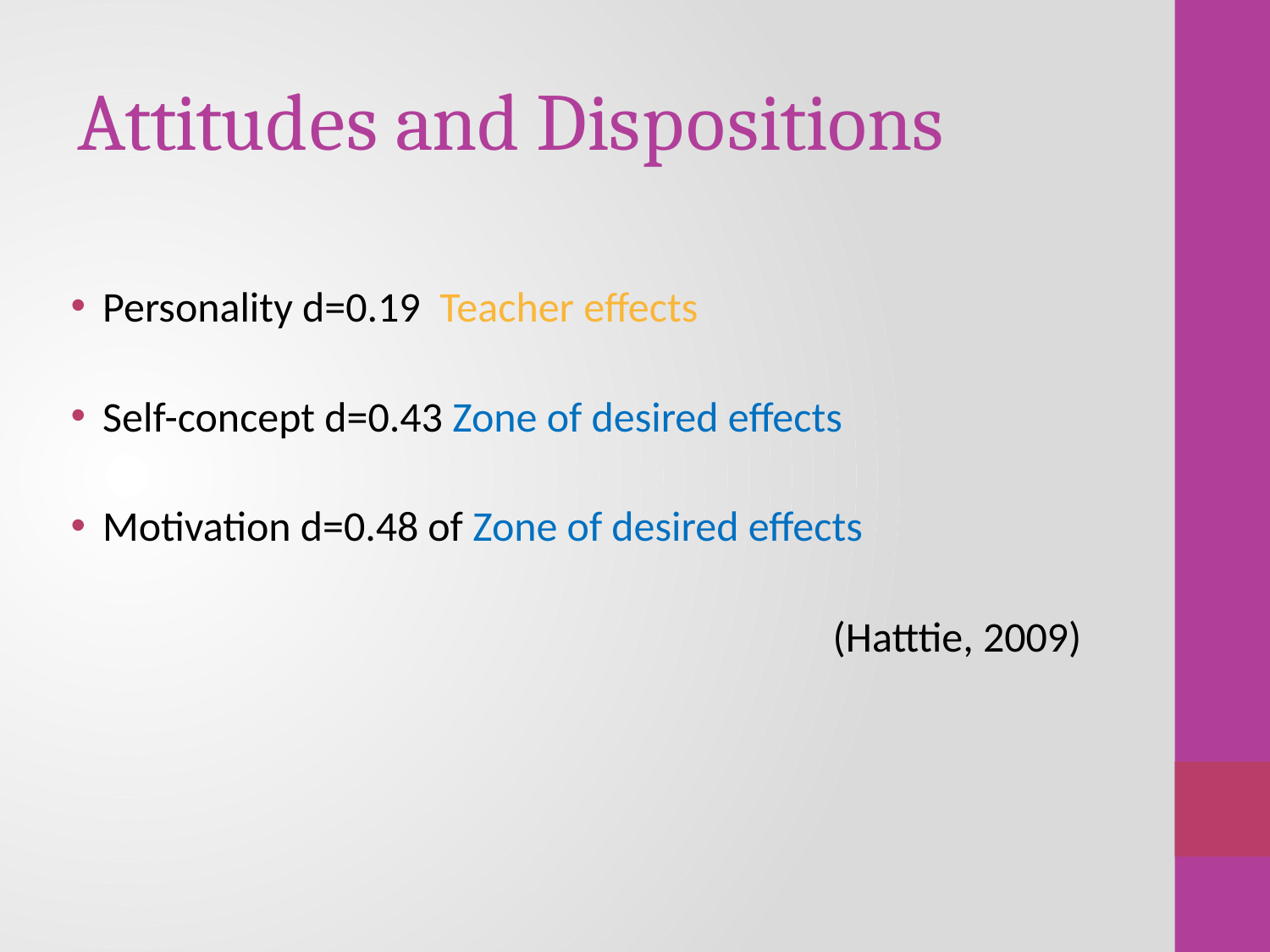

# Attitudes and Dispositions
Personality d=0.19  Teacher effects
Self-concept d=0.43 Zone of desired effects
Motivation d=0.48 of Zone of desired effects
						(Hatttie, 2009)